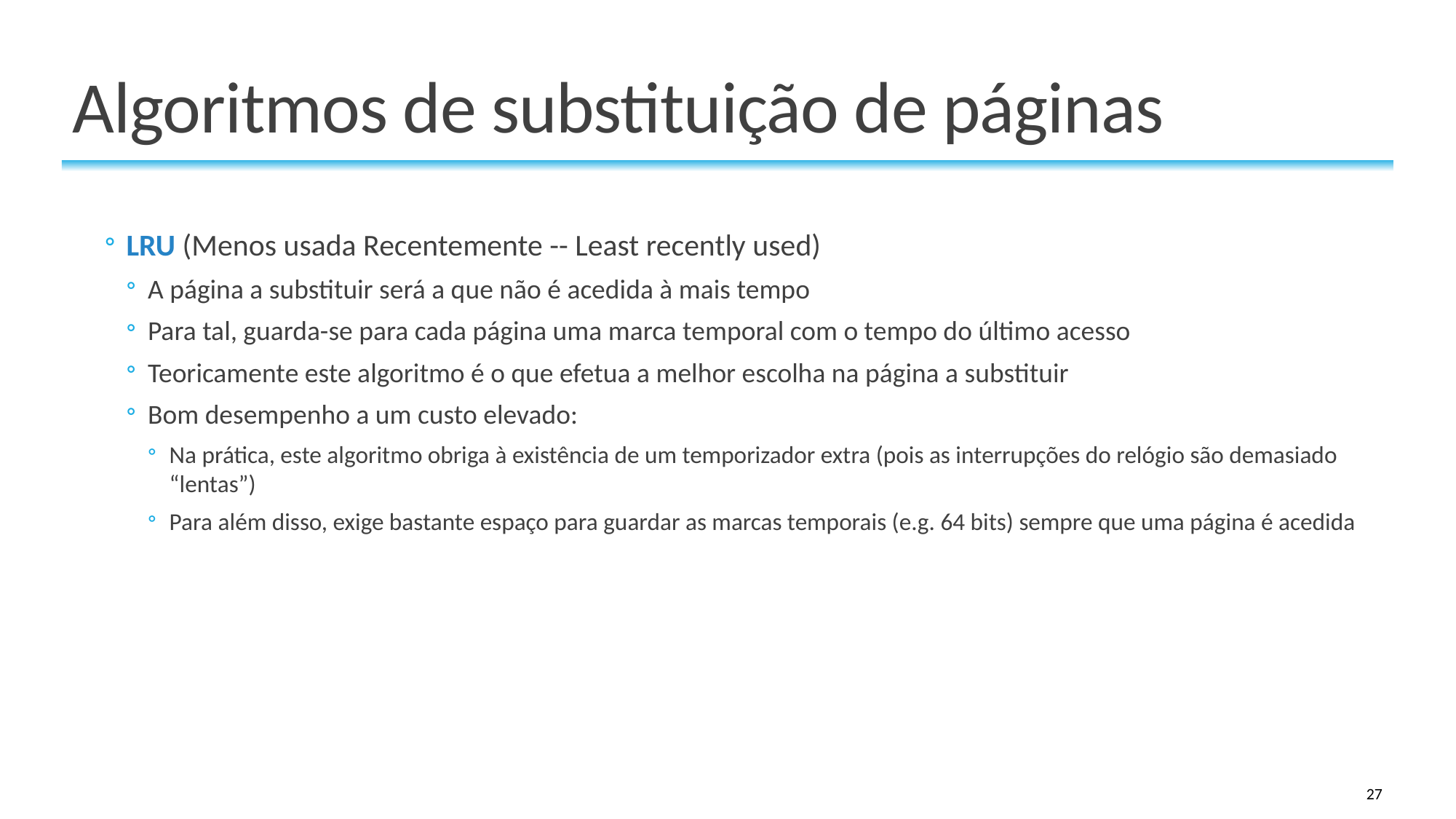

# Algoritmos de substituição de páginas
LRU (Menos usada Recentemente -- Least recently used)
A página a substituir será a que não é acedida à mais tempo
Para tal, guarda-se para cada página uma marca temporal com o tempo do último acesso
Teoricamente este algoritmo é o que efetua a melhor escolha na página a substituir
Bom desempenho a um custo elevado:
Na prática, este algoritmo obriga à existência de um temporizador extra (pois as interrupções do relógio são demasiado “lentas”)
Para além disso, exige bastante espaço para guardar as marcas temporais (e.g. 64 bits) sempre que uma página é acedida
27